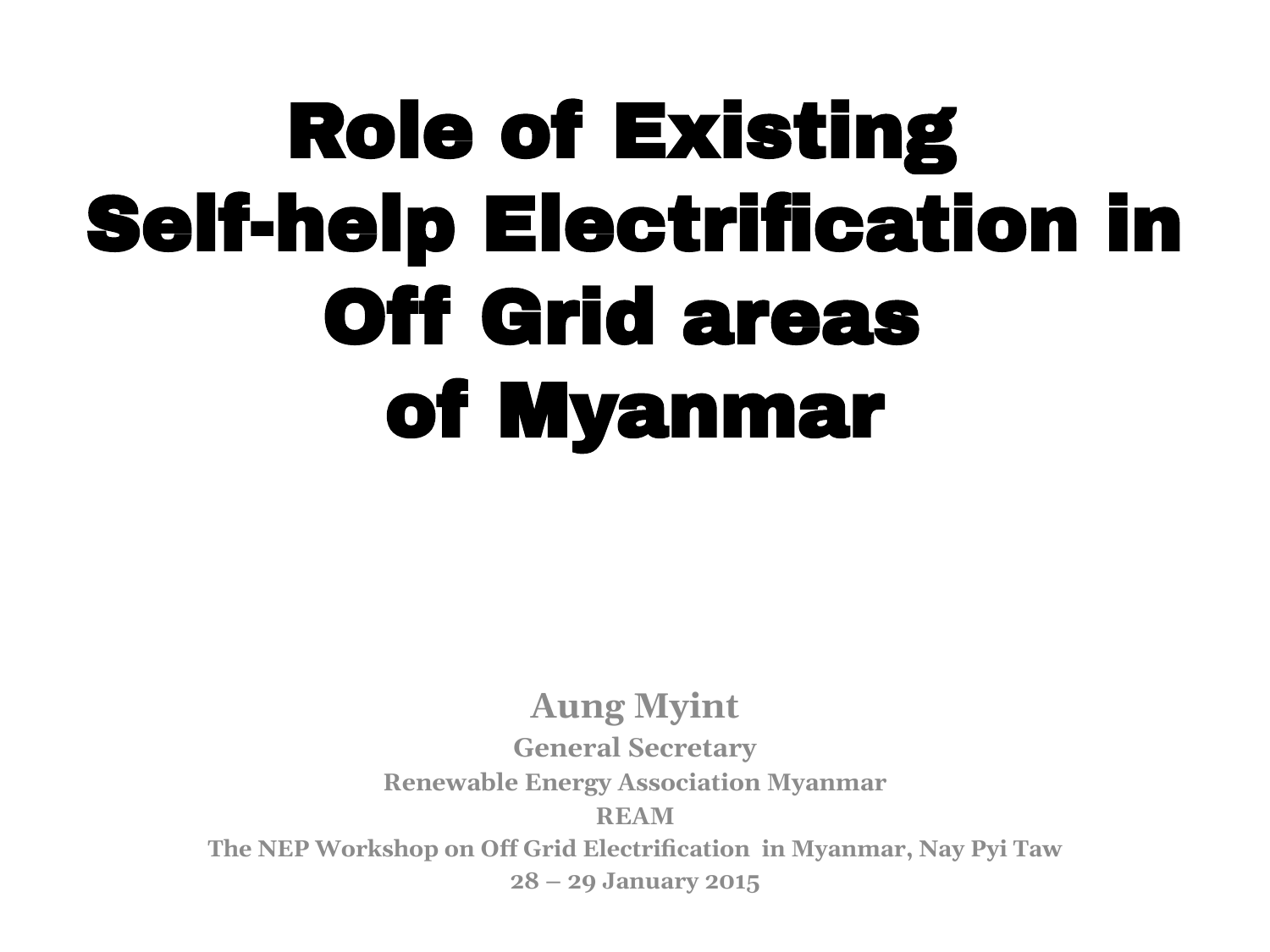

# Role of Existing Self-help Electrification in Off Grid areas of Myanmar
Aung Myint
General Secretary
Renewable Energy Association Myanmar
REAM
The NEP Workshop on Off Grid Electrification  in Myanmar, Nay Pyi Taw
28 – 29 January 2015